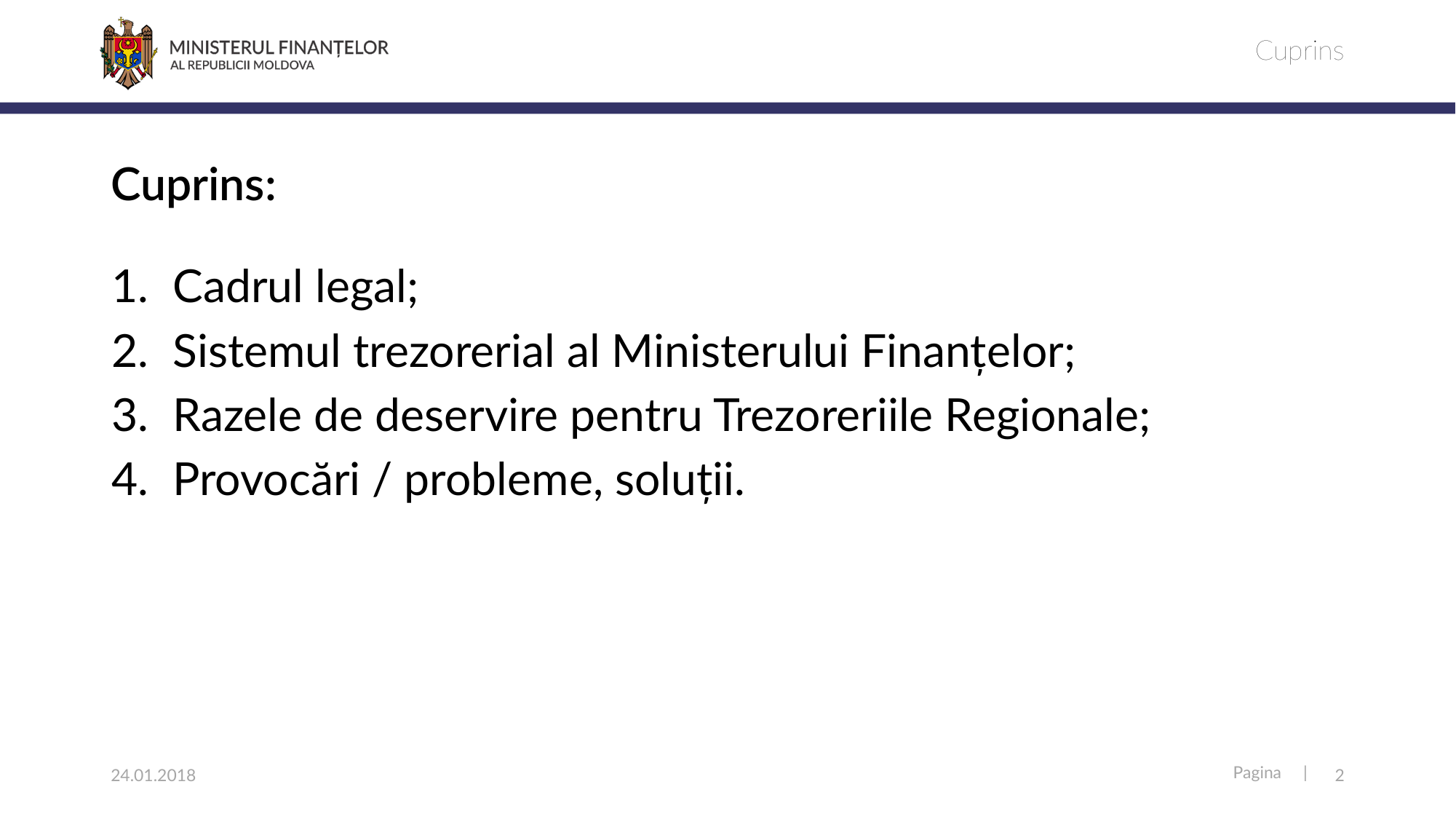

Cuprins
# Cuprins:
Cadrul legal;
Sistemul trezorerial al Ministerului Finanțelor;
Razele de deservire pentru Trezoreriile Regionale;
Provocări / probleme, soluții.
24.01.2018
2